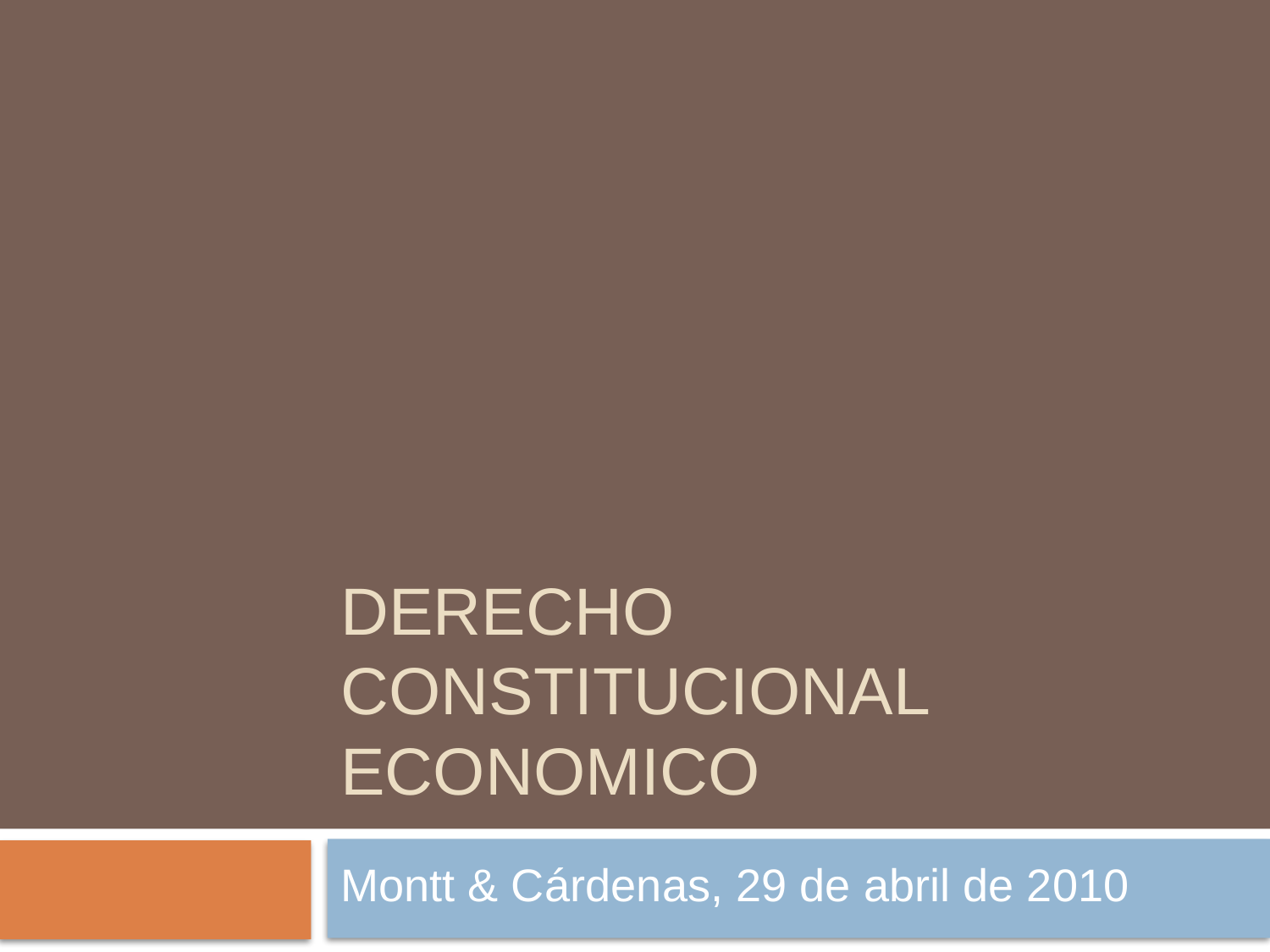

# Derecho constitucional economico
Montt & Cárdenas, 29 de abril de 2010